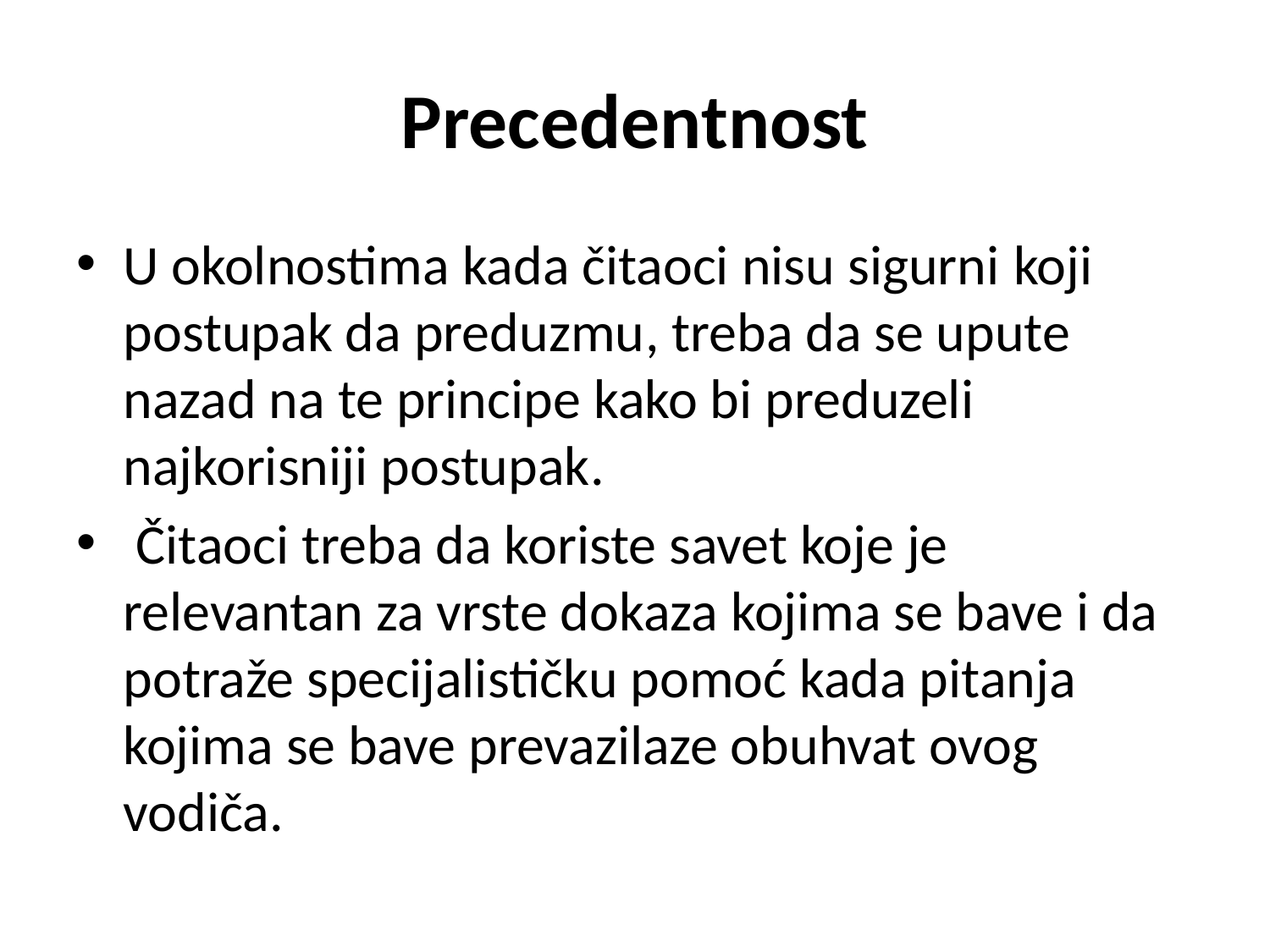

# Precedentnost
U okolnostima kada čitaoci nisu sigurni koji postupak da preduzmu, treba da se upute nazad na te principe kako bi preduzeli najkorisniji postupak.
 Čitaoci treba da koriste savet koje je relevantan za vrste dokaza kojima se bave i da potraže specijalističku pomoć kada pitanja kojima se bave prevazilaze obuhvat ovog vodiča.